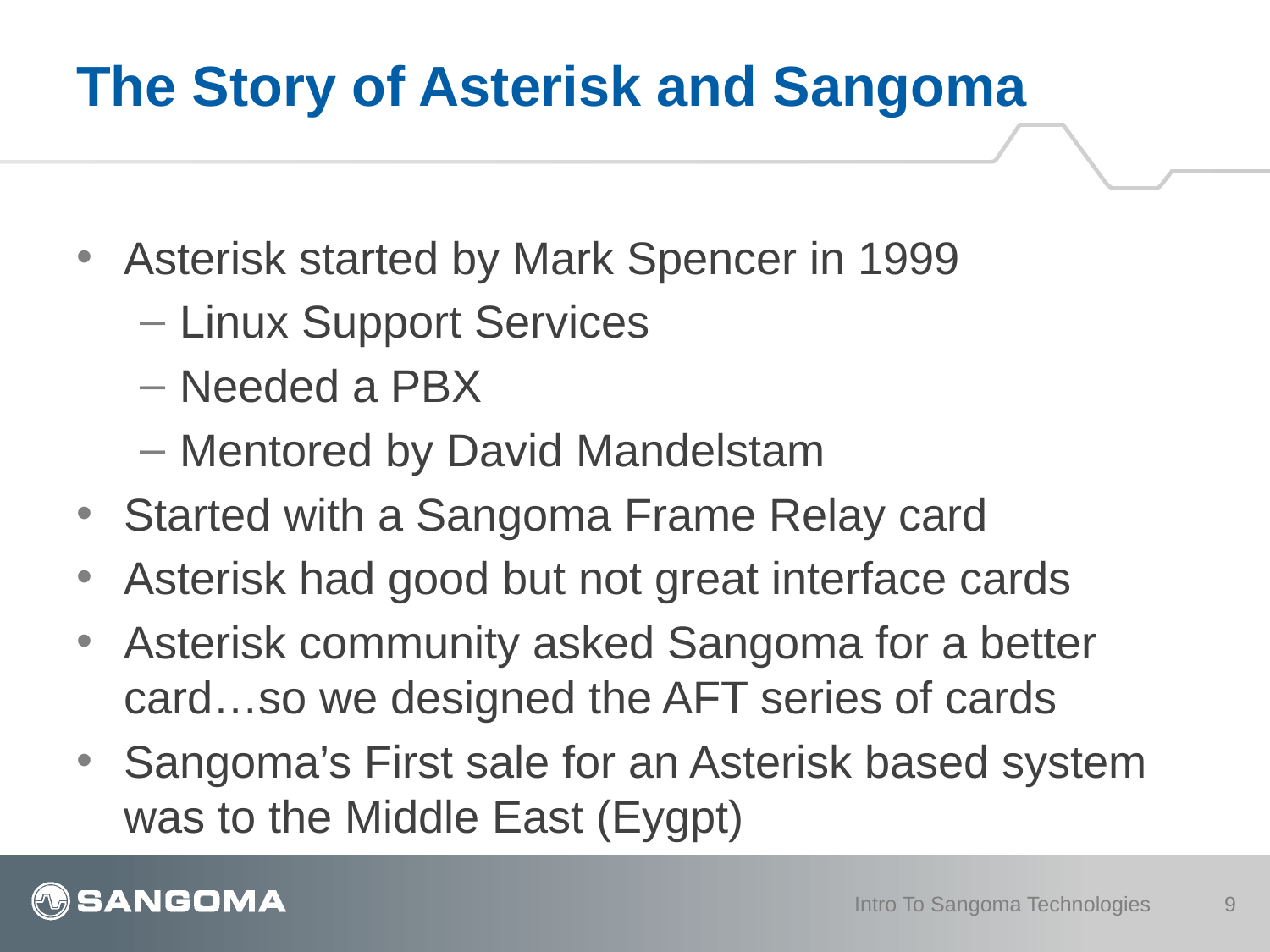

# The Story of Asterisk and Sangoma
Asterisk started by Mark Spencer in 1999
Linux Support Services
Needed a PBX
Mentored by David Mandelstam
Started with a Sangoma Frame Relay card
Asterisk had good but not great interface cards
Asterisk community asked Sangoma for a better card…so we designed the AFT series of cards
Sangoma’s First sale for an Asterisk based system was to the Middle East (Eygpt)
Intro To Sangoma Technologies
9